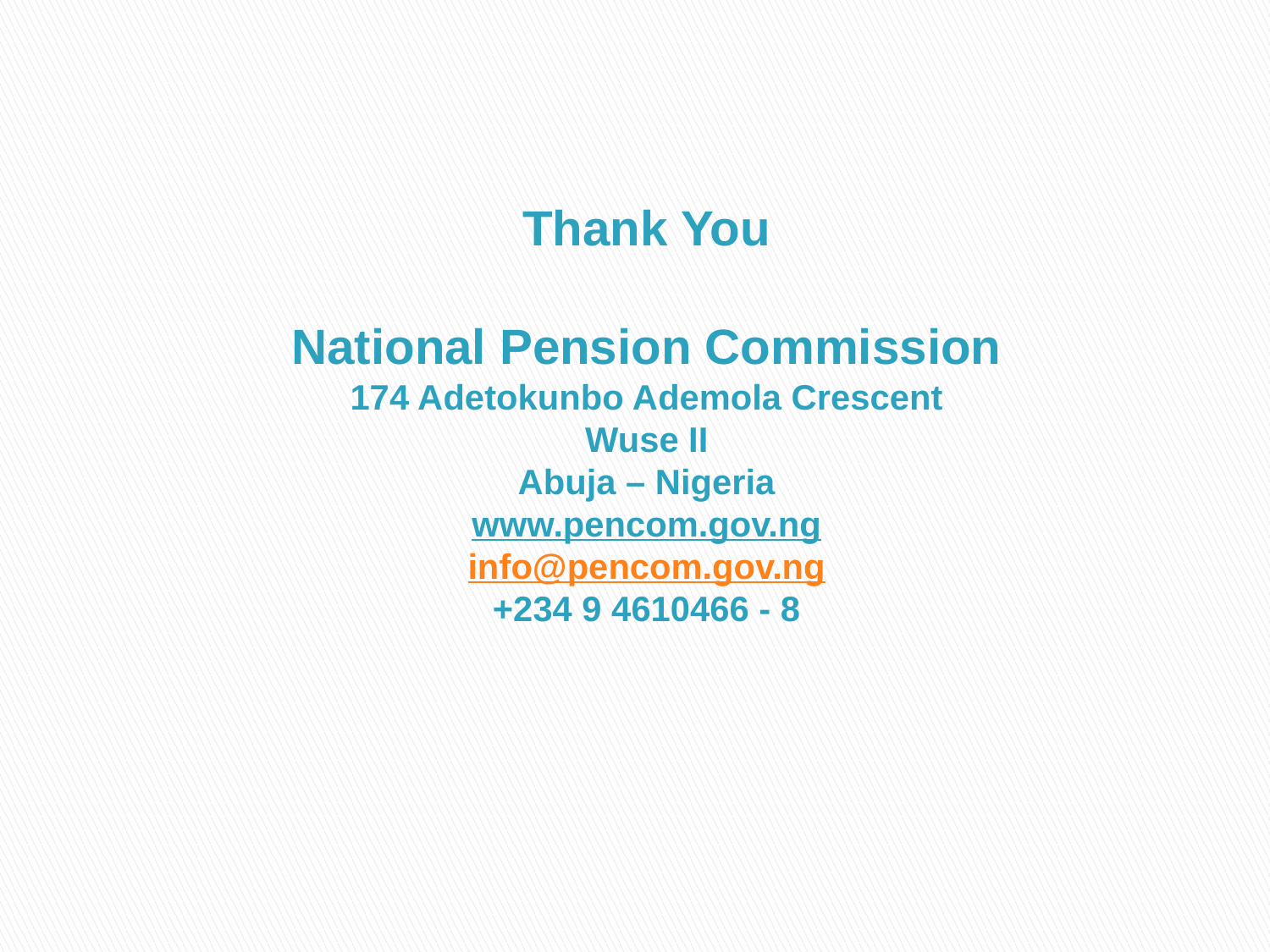

# Thank You National Pension Commission 174 Adetokunbo Ademola Crescent Wuse II Abuja – Nigeria www.pencom.gov.ng info@pencom.gov.ng +234 9 4610466 - 8